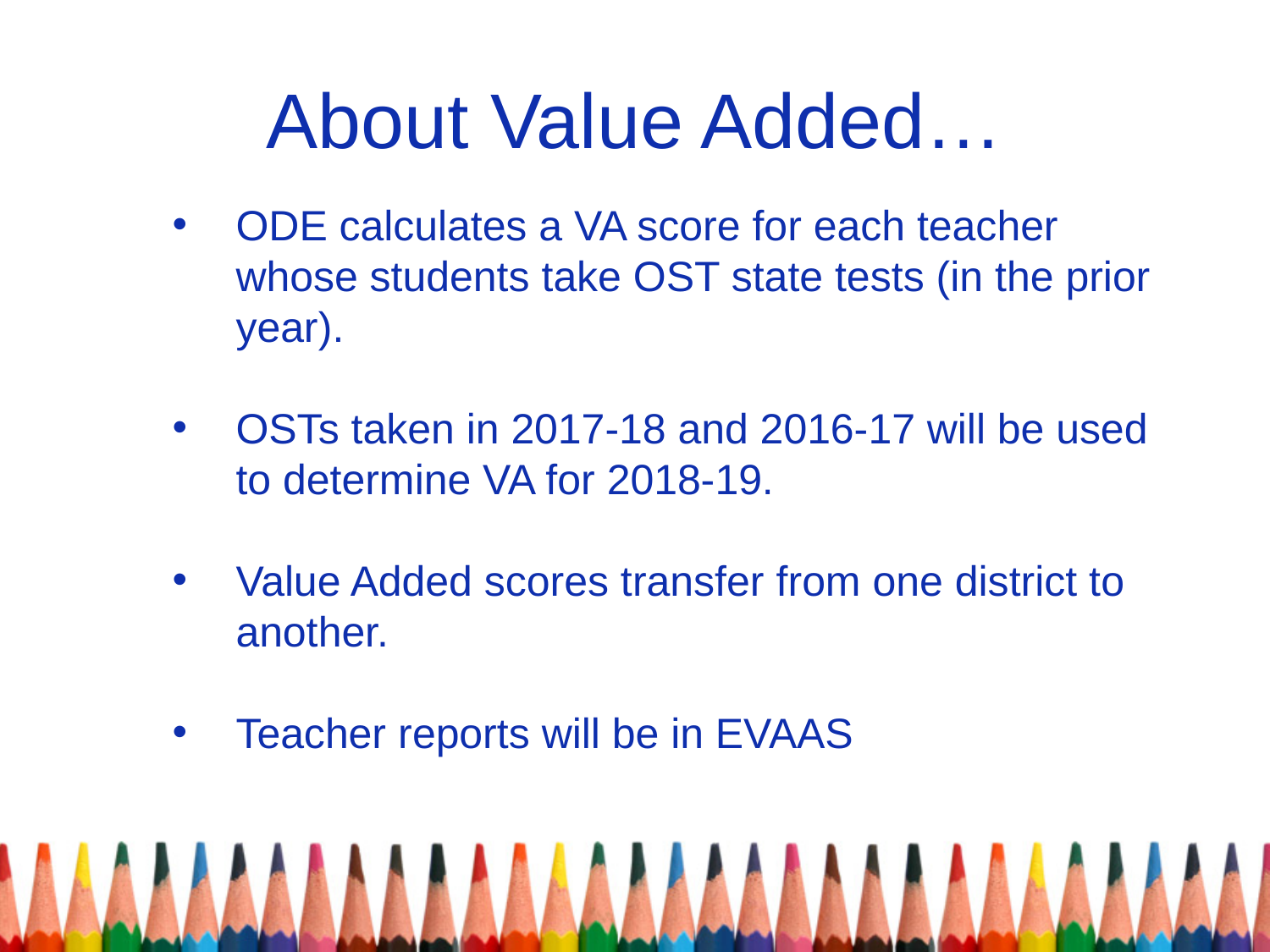

# About Value Added…
ODE calculates a VA score for each teacher whose students take OST state tests (in the prior year).

OSTs taken in 2017-18 and 2016-17 will be used to determine VA for 2018-19.

Value Added scores transfer from one district to another.

Teacher reports will be in EVAAS